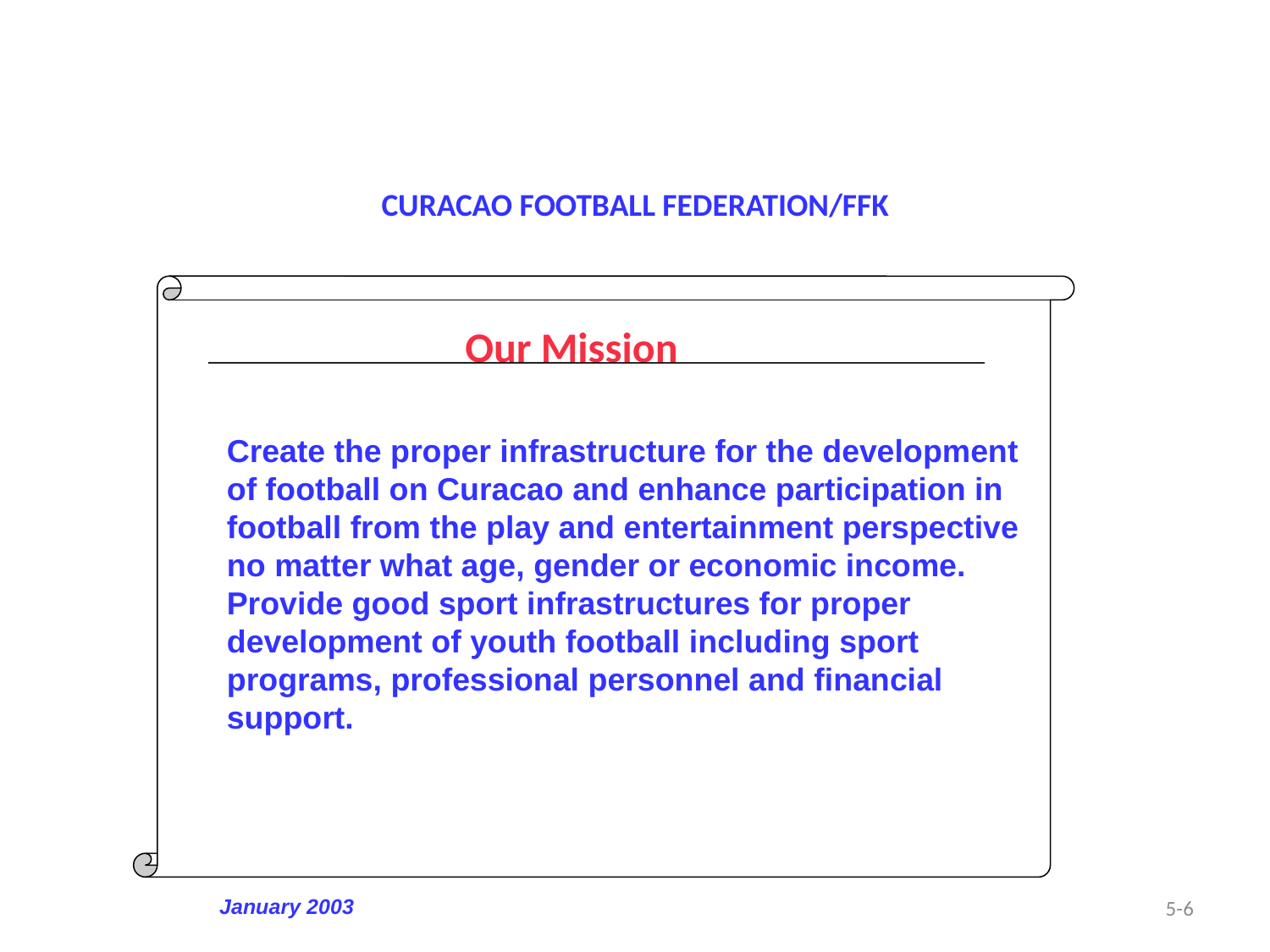

CURACAO FOOTBALL FEDERATION/FFK

                   Our Mission

	Create the proper infrastructure for the development of football on Curacao and enhance participation in football from the play and entertainment perspective no matter what age, gender or economic income.  Provide good sport infrastructures for proper development of youth football including sport programs, professional personnel and financial support.

  January 2003
5-6